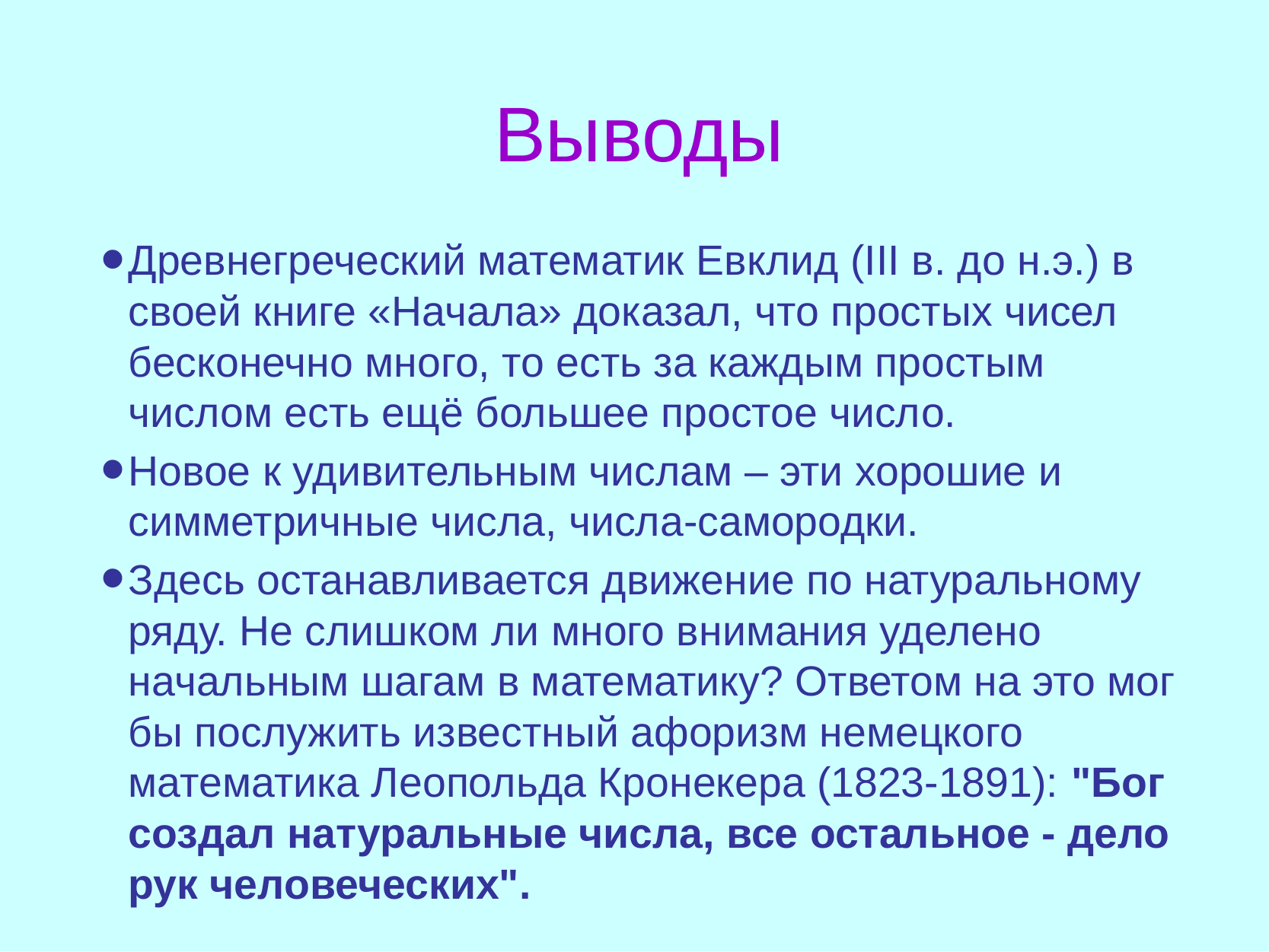

# Выводы
Древнегреческий математик Евклид (III в. до н.э.) в своей книге «Начала» доказал, что простых чисел бесконечно много, то есть за каждым простым числом есть ещё большее простое число.
Новое к удивительным числам – эти хорошие и симметричные числа, числа-самородки.
Здесь останавливается движение по натуральному ряду. Не слишком ли много внимания уделено начальным шагам в математику? Ответом на это мог бы послужить известный афоризм немецкого математика Леопольда Кронекера (1823-1891): "Бог создал натуральные числа, все остальное - дело рук человеческих".